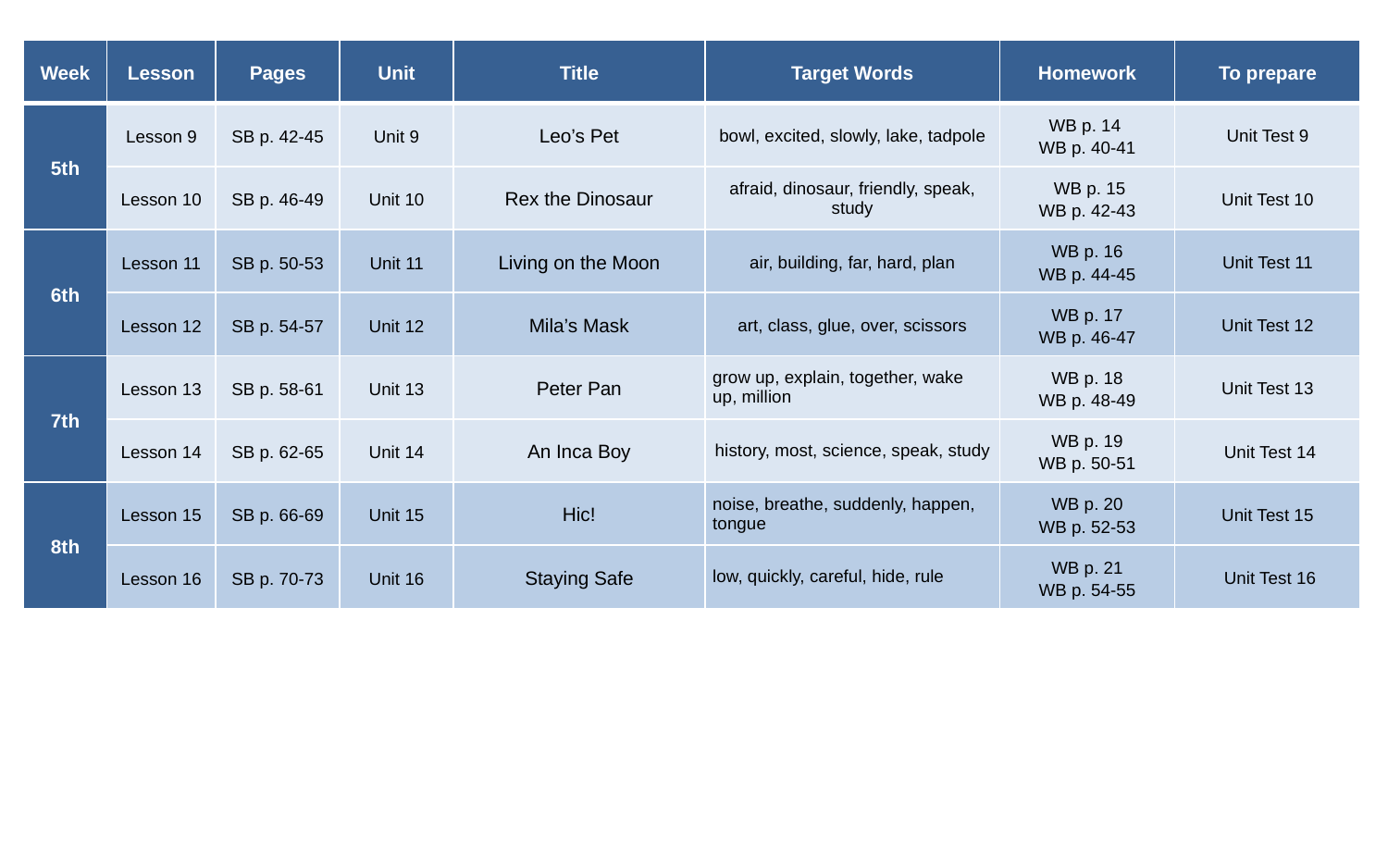

| Week | Lesson | Pages | Unit | Title | Target Words | Homework | To prepare |
| --- | --- | --- | --- | --- | --- | --- | --- |
| 5th | Lesson 9 | SB p. 42-45 | Unit 9 | Leo’s Pet | bowl, excited, slowly, lake, tadpole | WB p. 14 WB p. 40-41 | Unit Test 9 |
|  | Lesson 10 | SB p. 46-49 | Unit 10 | Rex the Dinosaur | afraid, dinosaur, friendly, speak, study | WB p. 15 WB p. 42-43 | Unit Test 10 |
| 6th | Lesson 11 | SB p. 50-53 | Unit 11 | Living on the Moon | air, building, far, hard, plan | WB p. 16 WB p. 44-45 | Unit Test 11 |
|  | Lesson 12 | SB p. 54-57 | Unit 12 | Mila’s Mask | art, class, glue, over, scissors | WB p. 17 WB p. 46-47 | Unit Test 12 |
| 7th | Lesson 13 | SB p. 58-61 | Unit 13 | Peter Pan | grow up, explain, together, wake up, million | WB p. 18 WB p. 48-49 | Unit Test 13 |
|  | Lesson 14 | SB p. 62-65 | Unit 14 | An Inca Boy | history, most, science, speak, study | WB p. 19 WB p. 50-51 | Unit Test 14 |
| 8th | Lesson 15 | SB p. 66-69 | Unit 15 | Hic! | noise, breathe, suddenly, happen, tongue | WB p. 20 WB p. 52-53 | Unit Test 15 |
|  | Lesson 16 | SB p. 70-73 | Unit 16 | Staying Safe | low, quickly, careful, hide, rule | WB p. 21 WB p. 54-55 | Unit Test 16 |